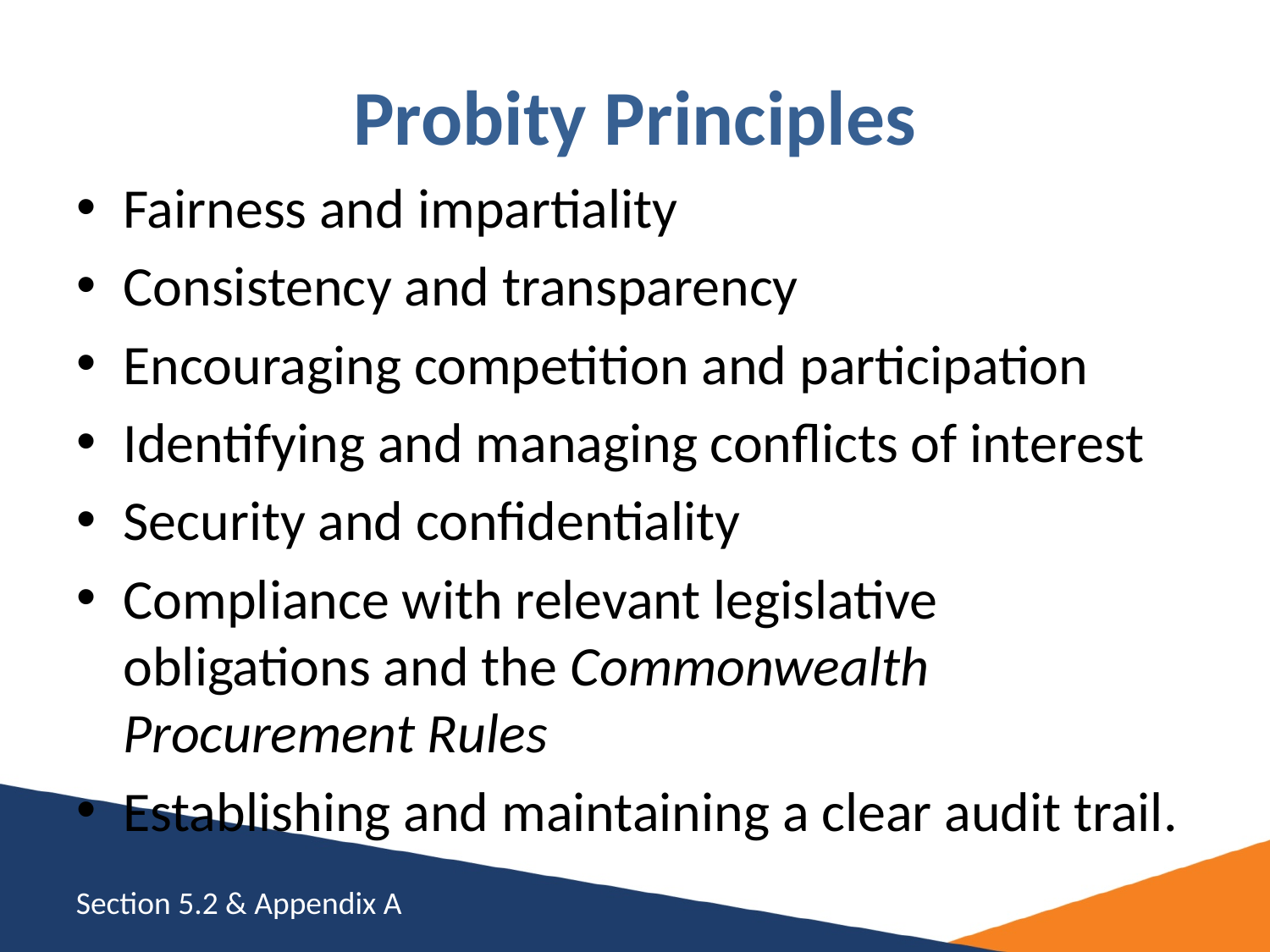

# Probity Principles
Fairness and impartiality
Consistency and transparency
Encouraging competition and participation
Identifying and managing conflicts of interest
Security and confidentiality
Compliance with relevant legislative obligations and the Commonwealth Procurement Rules
Establishing and maintaining a clear audit trail.

Section 5.2 & Appendix A